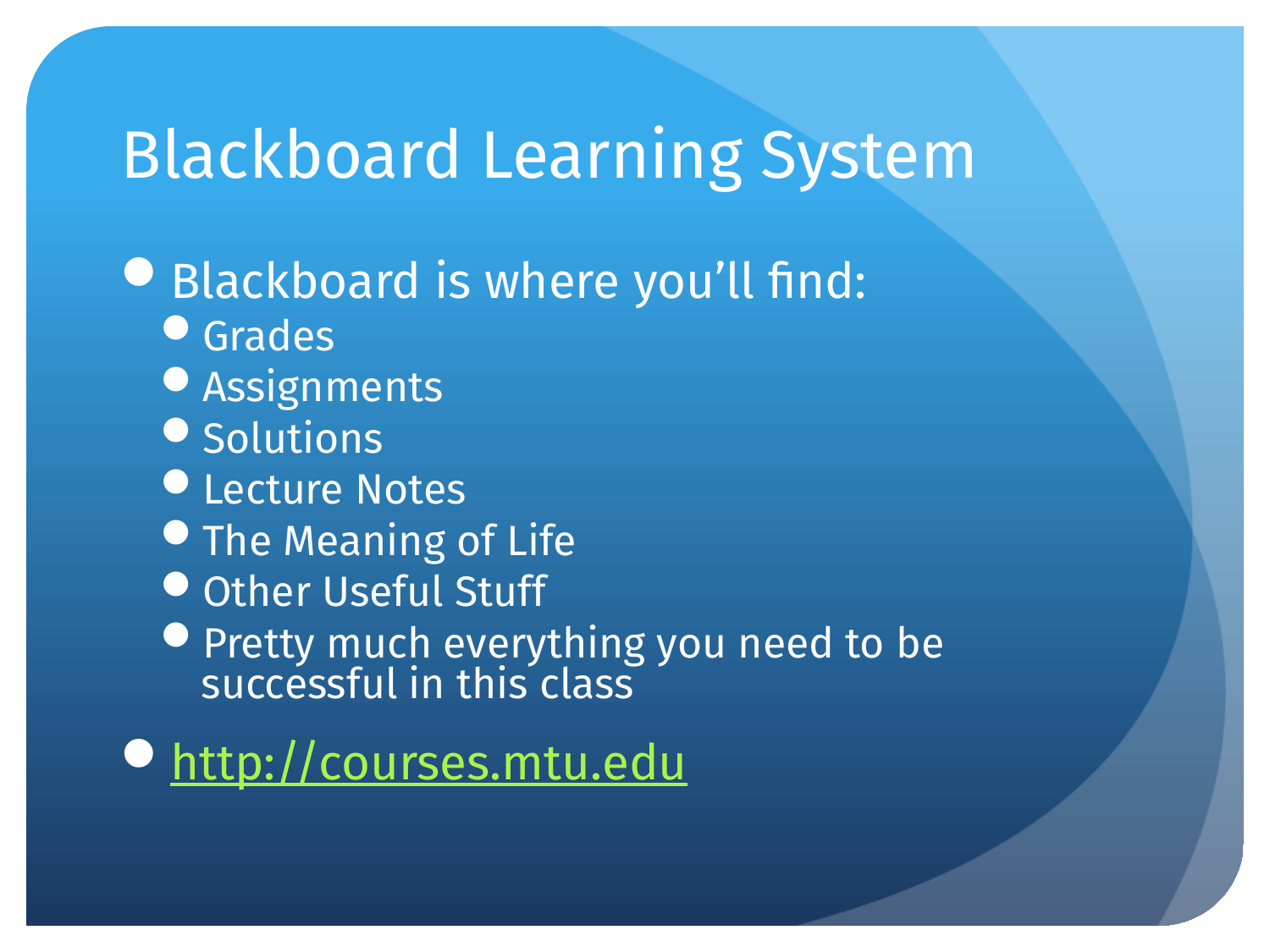

# Blackboard Learning System
Blackboard is where you’ll find:
Grades
Assignments
Solutions
Lecture Notes
The Meaning of Life
Other Useful Stuff
Pretty much everything you need to be successful in this class
http://courses.mtu.edu